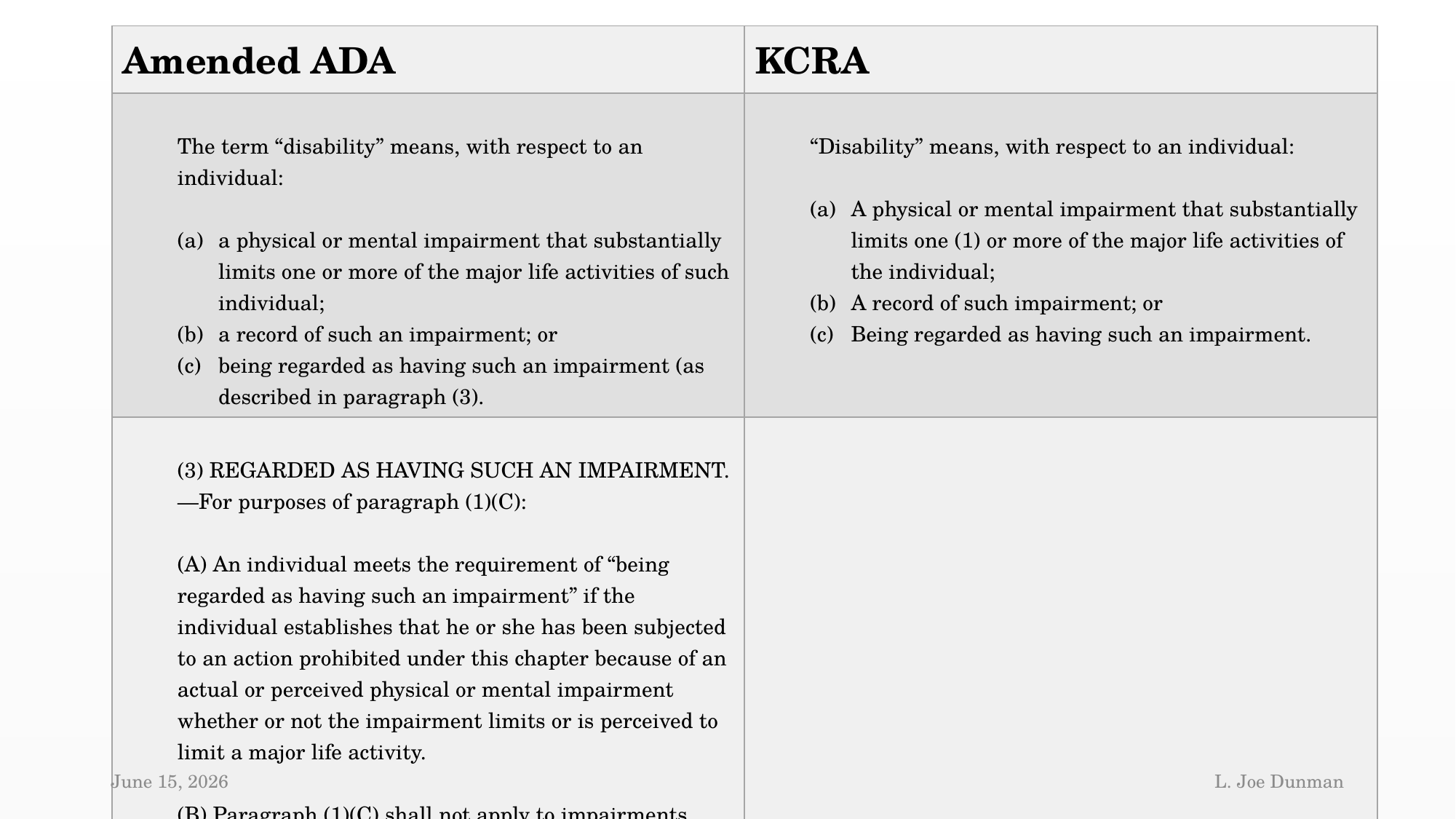

| Amended ADA | KCRA |
| --- | --- |
| The term “disability” means, with respect to an individual: a physical or mental impairment that substantially limits one or more of the major life activities of such individual; a record of such an impairment; or being regarded as having such an impairment (as described in paragraph (3). | “Disability” means, with respect to an individual: A physical or mental impairment that substantially limits one (1) or more of the major life activities of the individual; A record of such impairment; or Being regarded as having such an impairment. |
| (3) REGARDED AS HAVING SUCH AN IMPAIRMENT.—For purposes of paragraph (1)(C): (A) An individual meets the requirement of “being regarded as having such an impairment” if the individual establishes that he or she has been subjected to an action prohibited under this chapter because of an actual or perceived physical or mental impairment whether or not the impairment limits or is perceived to limit a major life activity. (B) Paragraph (1)(C) shall not apply to impairments that are transitory and minor. A transitory impairment is an impairment with an actual or expected duration of 6 months or less. |  |
June 15, 2026
Kentucky Disability Law
L. Joe Dunman